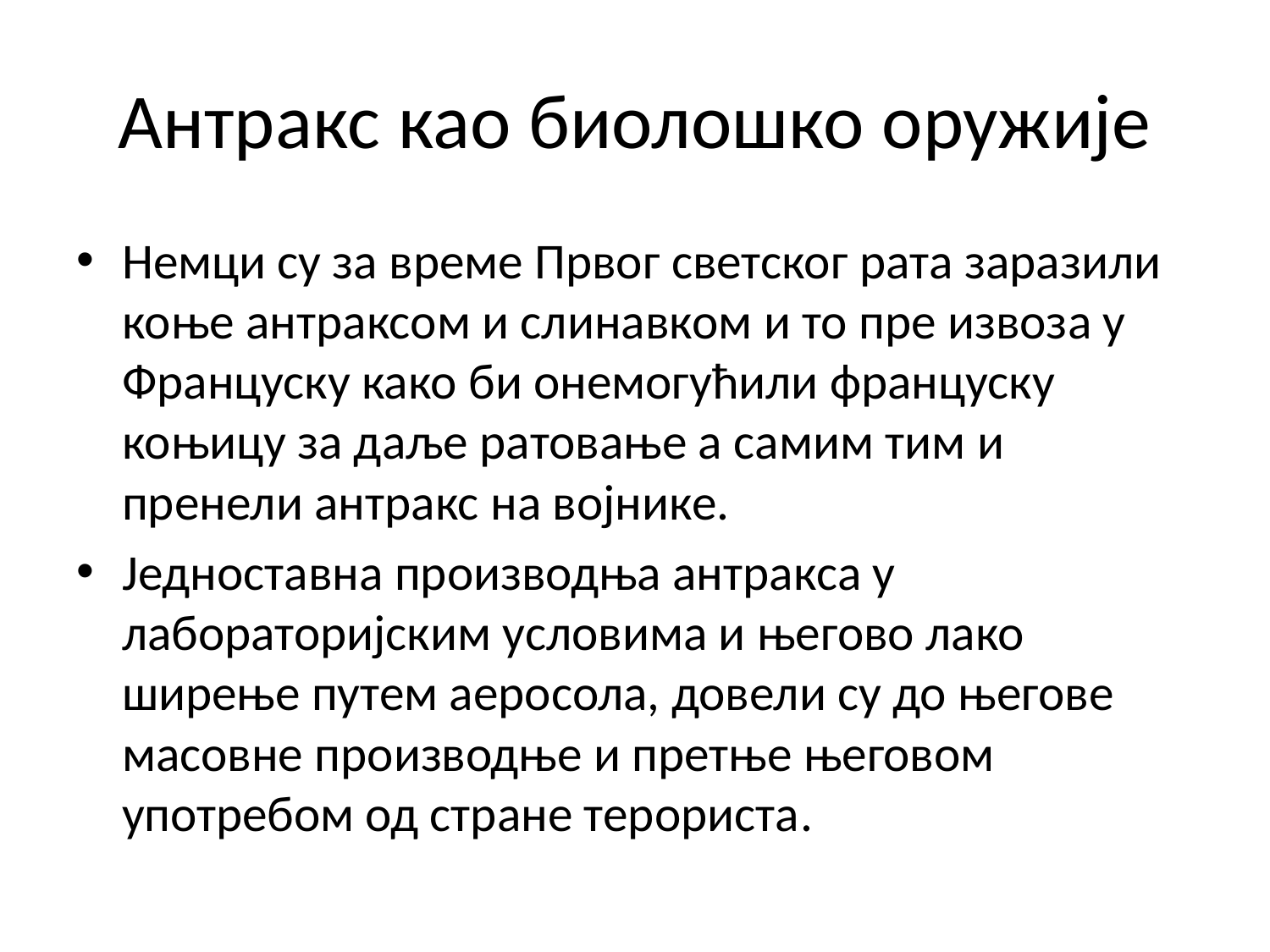

# Антракс као биолошко оружије
Немци су за време Првог светског рата заразили коње антраксом и слинавком и то пре извоза у Француску како би онемогућили француску коњицу за даље ратовање а самим тим и пренели антракс на војнике.
Једноставна производња антракса у лабораторијским условима и његово лако ширење путем аеросола, довели су до његове масовне производње и претње његовом употребом од стране терориста.